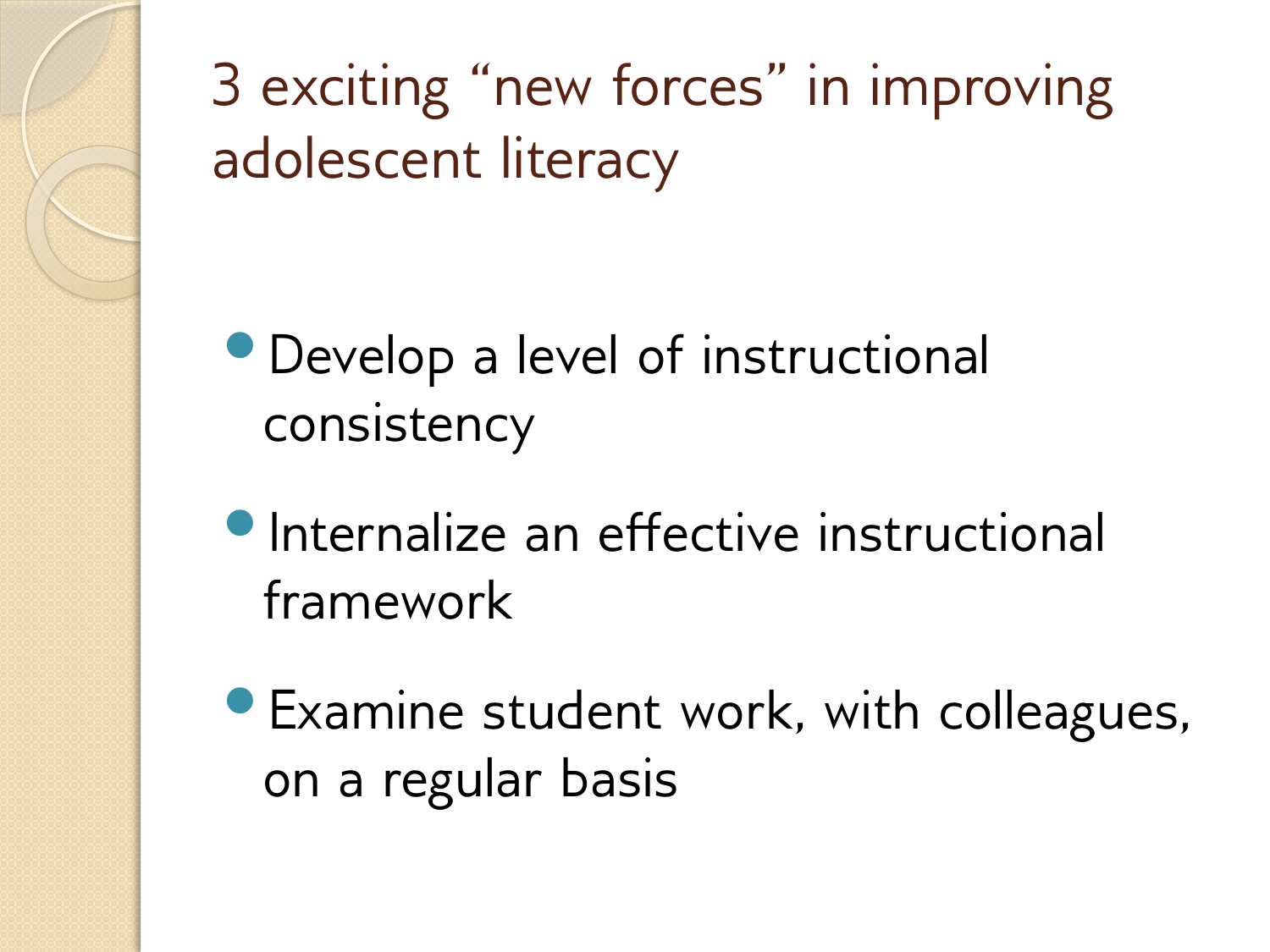

# 3 exciting “new forces” in improving adolescent literacy

Develop a level of instructional consistency
Internalize an effective instructional framework
Examine student work, with colleagues, on a regular basis